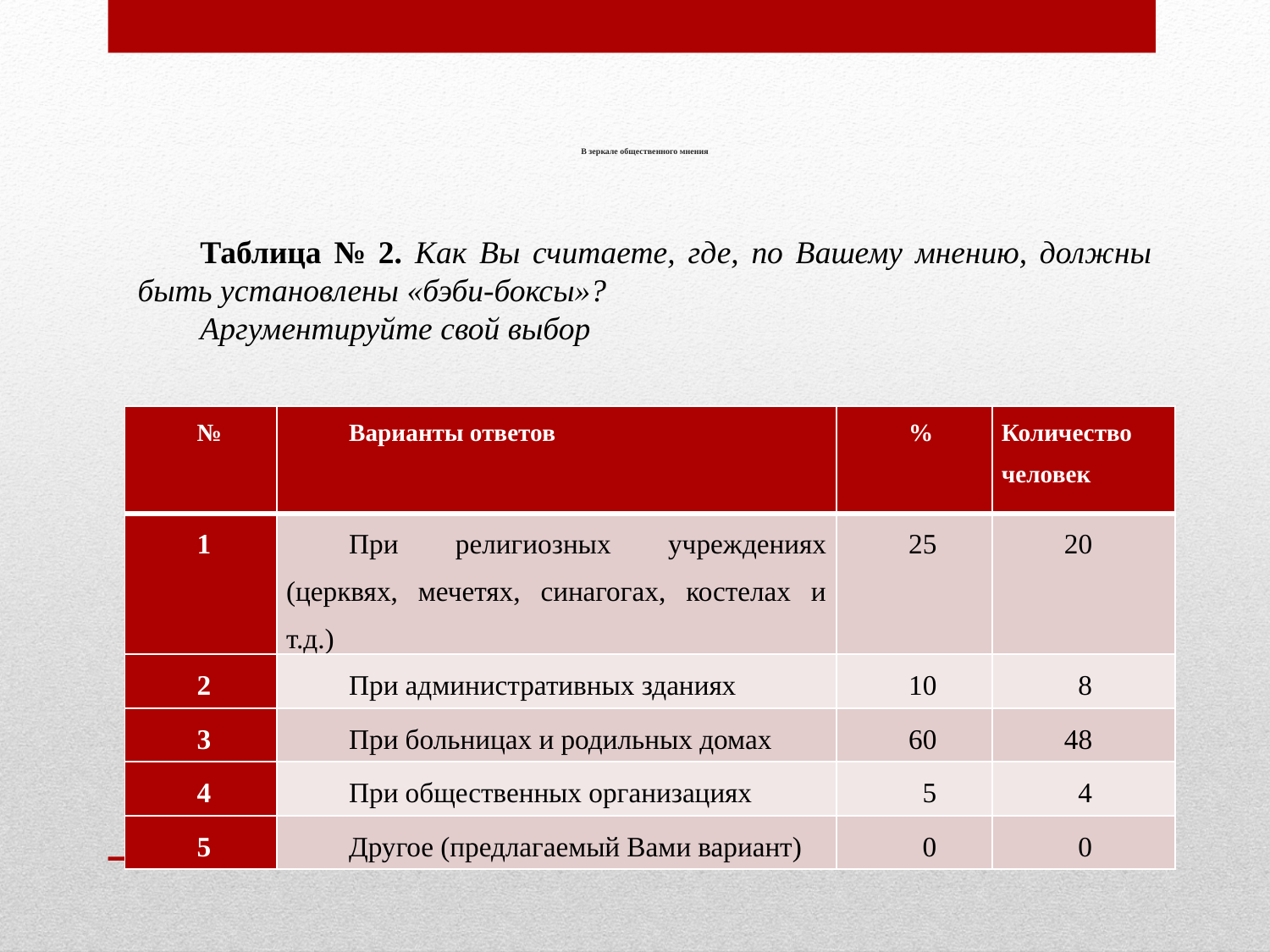

# В зеркале общественного мнения
Таблица № 2. Как Вы считаете, где, по Вашему мнению, должны быть установлены «бэби-боксы»?
Аргументируйте свой выбор

| № | Варианты ответов | % | Количество человек |
| --- | --- | --- | --- |
| 1 | При религиозных учреждениях (церквях, мечетях, синагогах, костелах и т.д.) | 25 | 20 |
| 2 | При административных зданиях | 10 | 8 |
| 3 | При больницах и родильных домах | 60 | 48 |
| 4 | При общественных организациях | 5 | 4 |
| 5 | Другое (предлагаемый Вами вариант) | 0 | 0 |